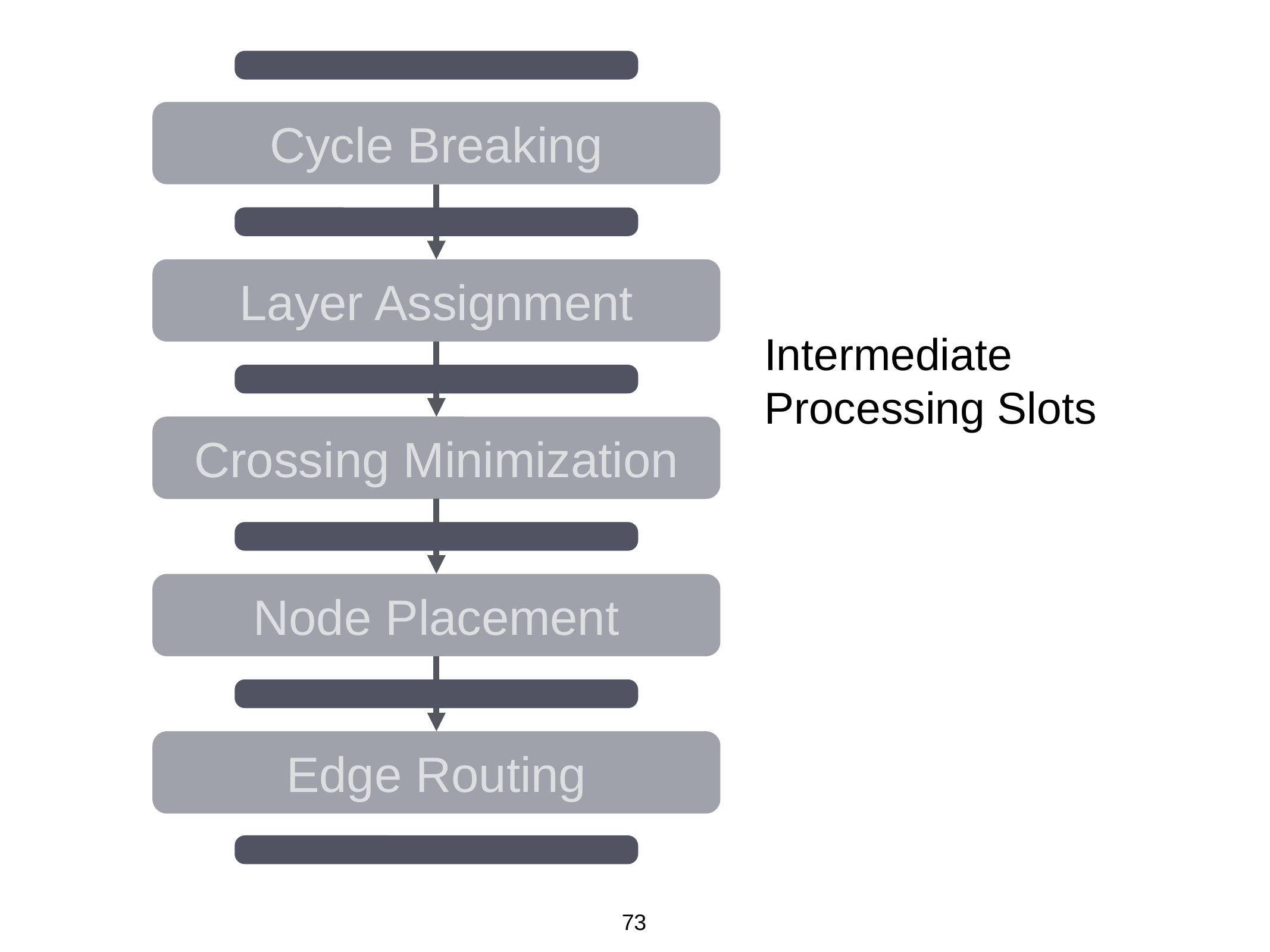

Cycle Breaking

Layer Assignment
Intermediate
Processing Slots

Crossing Minimization

Node Placement

Edge Routing

73